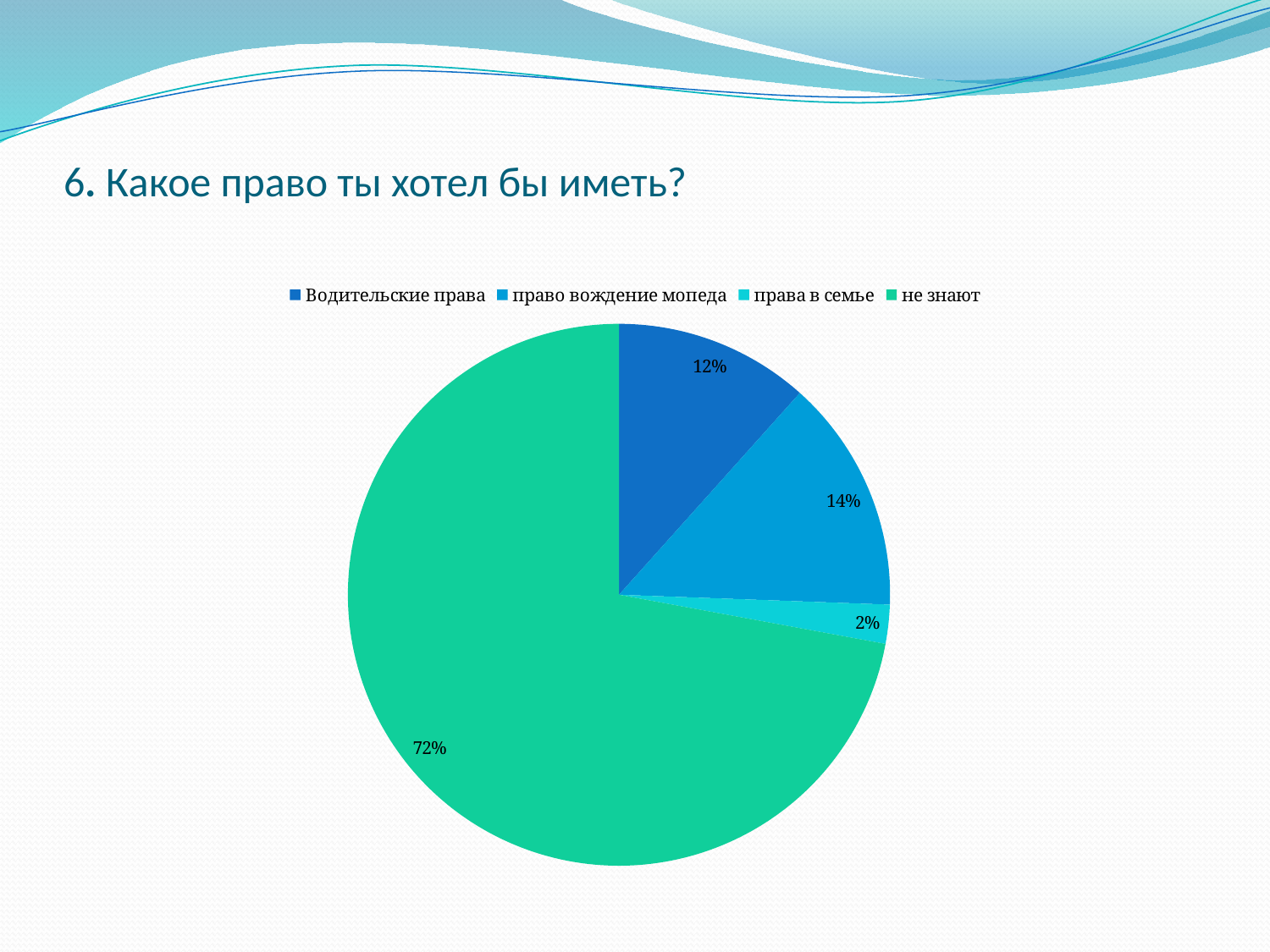

# 6. Какое право ты хотел бы иметь?

### Chart

| Category | Столбец2 |
|---|---|
| Водительские права | 5.0 |
| право вождение мопеда | 6.0 |
| права в семье | 1.0 |
| не знают | 31.0 |